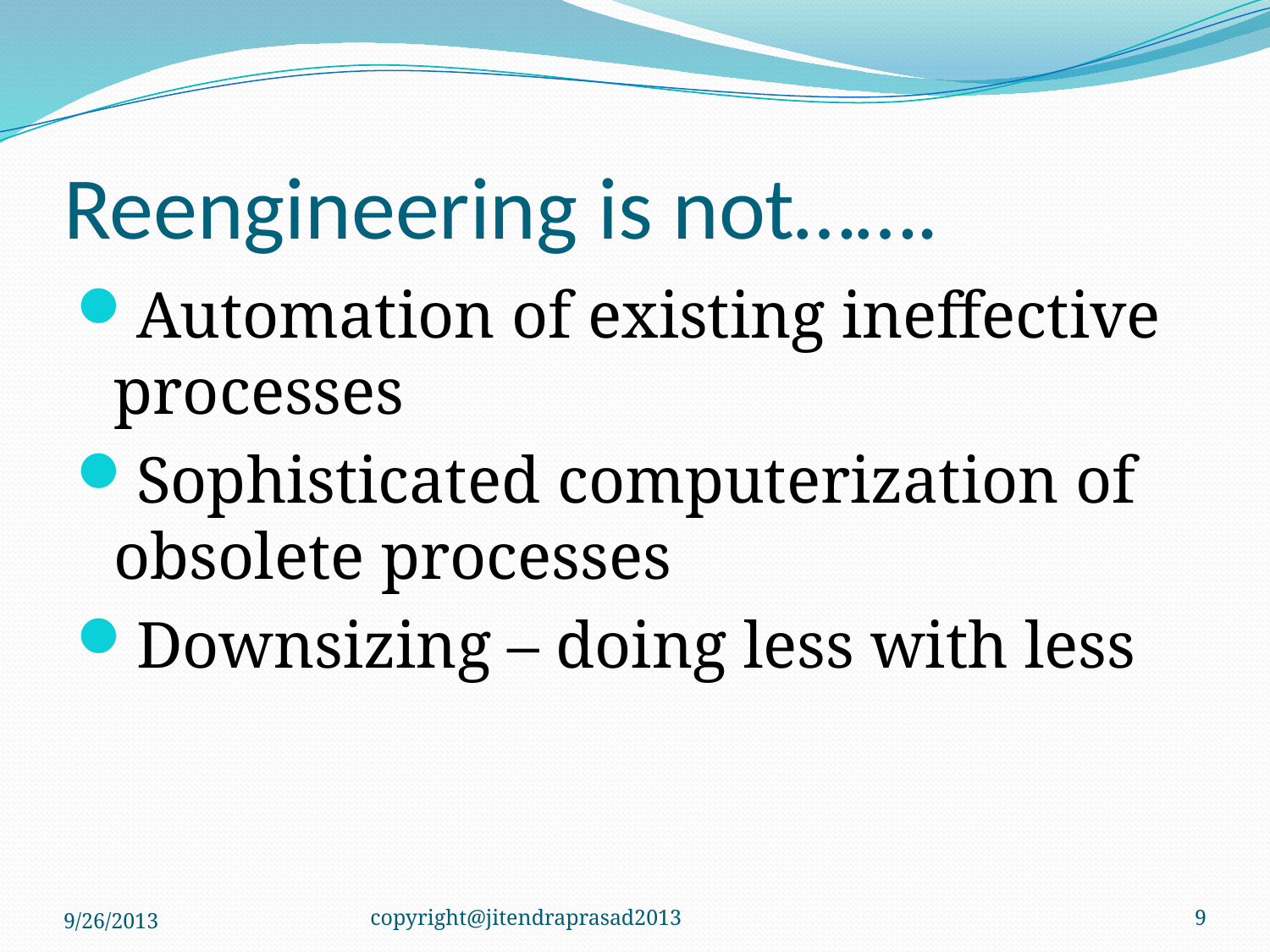

# Reengineering is not…….
Automation of existing ineffective processes
Sophisticated computerization of obsolete processes
Downsizing – doing less with less

9/26/2013
copyright@jitendraprasad2013
9